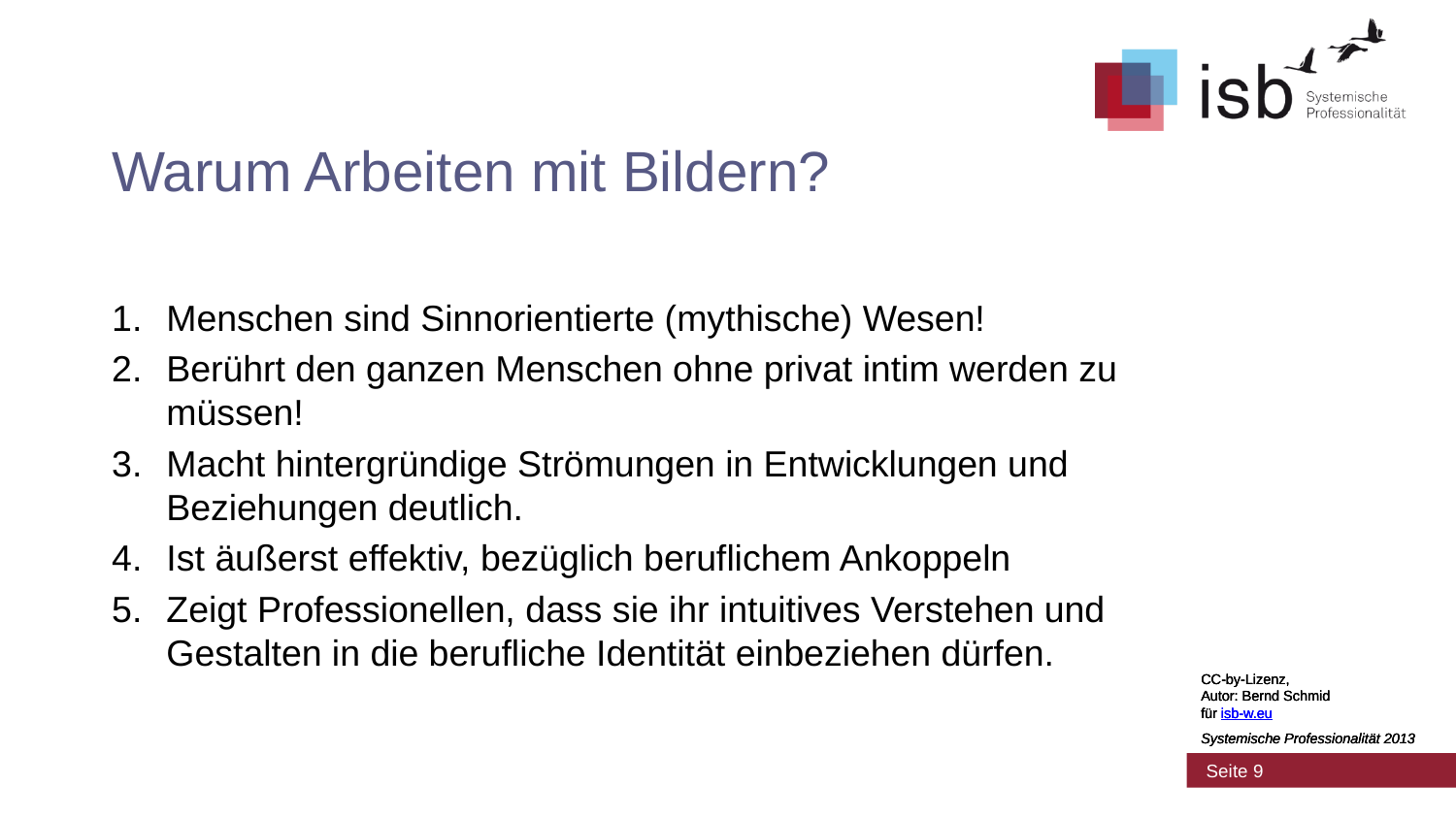

# Warum Arbeiten mit Bildern?
Menschen sind Sinnorientierte (mythische) Wesen!
Berührt den ganzen Menschen ohne privat intim werden zu müssen!
Macht hintergründige Strömungen in Entwicklungen und Beziehungen deutlich.
Ist äußerst effektiv, bezüglich beruflichem Ankoppeln
Zeigt Professionellen, dass sie ihr intuitives Verstehen und Gestalten in die berufliche Identität einbeziehen dürfen.

CC-by-Lizenz,
Autor: Bernd Schmid
für isb-w.eu
Systemische Professionalität 2013

CC-by-Lizenz,
Autor: Bernd Schmid
für isb-w.eu
Systemische Professionalität 2013
 Seite 9